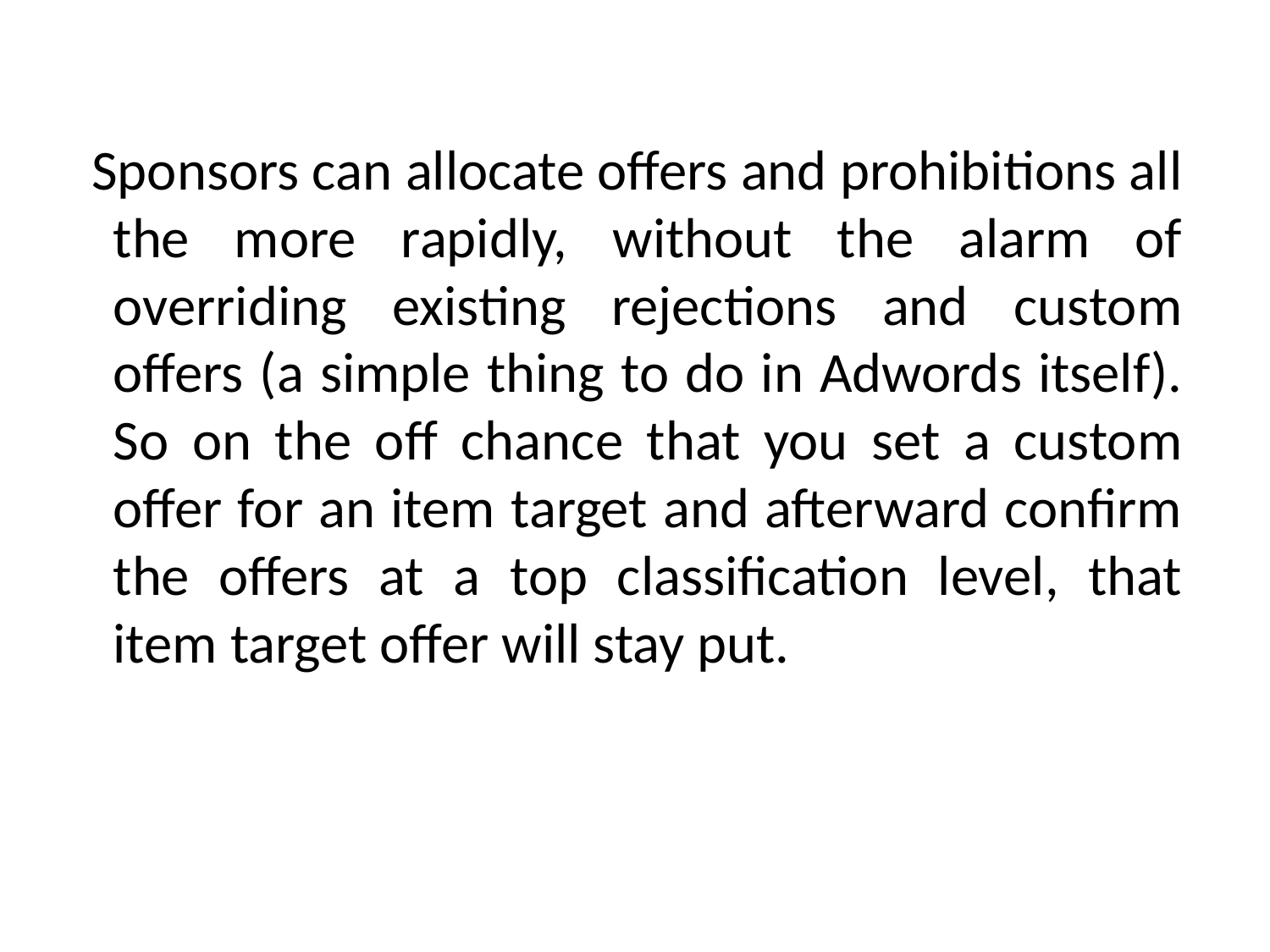

Sponsors can allocate offers and prohibitions all the more rapidly, without the alarm of overriding existing rejections and custom offers (a simple thing to do in Adwords itself). So on the off chance that you set a custom offer for an item target and afterward confirm the offers at a top classification level, that item target offer will stay put.